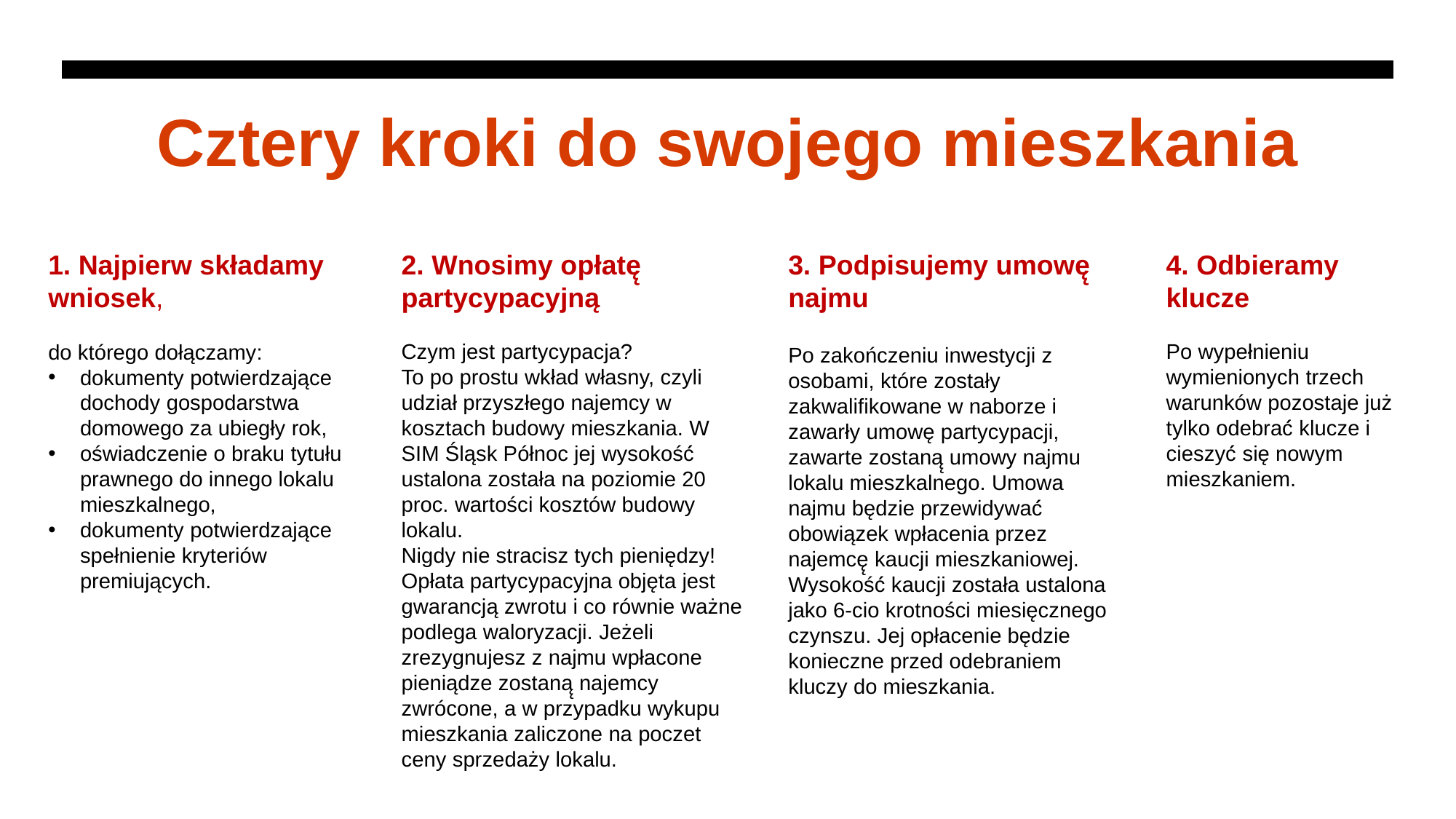

# Cztery kroki do swojego mieszkania
1. Najpierw składamy wniosek,

do którego dołączamy:
dokumenty potwierdzające dochody gospodarstwa domowego za ubiegły rok,
oświadczenie o braku tytułu prawnego do innego lokalu mieszkalnego,
dokumenty potwierdzające spełnienie kryteriów premiujących.

2. Wnosimy opłatę̨ partycypacyjną

Czym jest partycypacja?
To po prostu wkład własny, czyli udział przyszłego najemcy w kosztach budowy mieszkania. W SIM Śląsk Północ jej wysokość́ ustalona została na poziomie 20 proc. wartości kosztów budowy lokalu.
Nigdy nie stracisz tych pieniędzy! Opłata partycypacyjna objęta jest gwarancją zwrotu i co równie ważne podlega waloryzacji. Jeżeli zrezygnujesz z najmu wpłacone pieniądze zostaną̨ najemcy zwrócone, a w przypadku wykupu mieszkania zaliczone na poczet ceny sprzedaży lokalu.

3. Podpisujemy umowę̨ najmu

Po zakończeniu inwestycji z osobami, które zostały zakwalifikowane w naborze i zawarły umowę partycypacji, zawarte zostaną̨ umowy najmu lokalu mieszkalnego. Umowa najmu będzie przewidywać́ obowiązek wpłacenia przez najemcę̨ kaucji mieszkaniowej. Wysokość́ kaucji została ustalona jako 6-cio krotności miesięcznego czynszu. Jej opłacenie będzie konieczne przed odebraniem kluczy do mieszkania.

4. Odbieramy klucze

Po wypełnieniu wymienionych trzech warunków pozostaje już tylko odebrać́ klucze i cieszyć́ się nowym mieszkaniem.